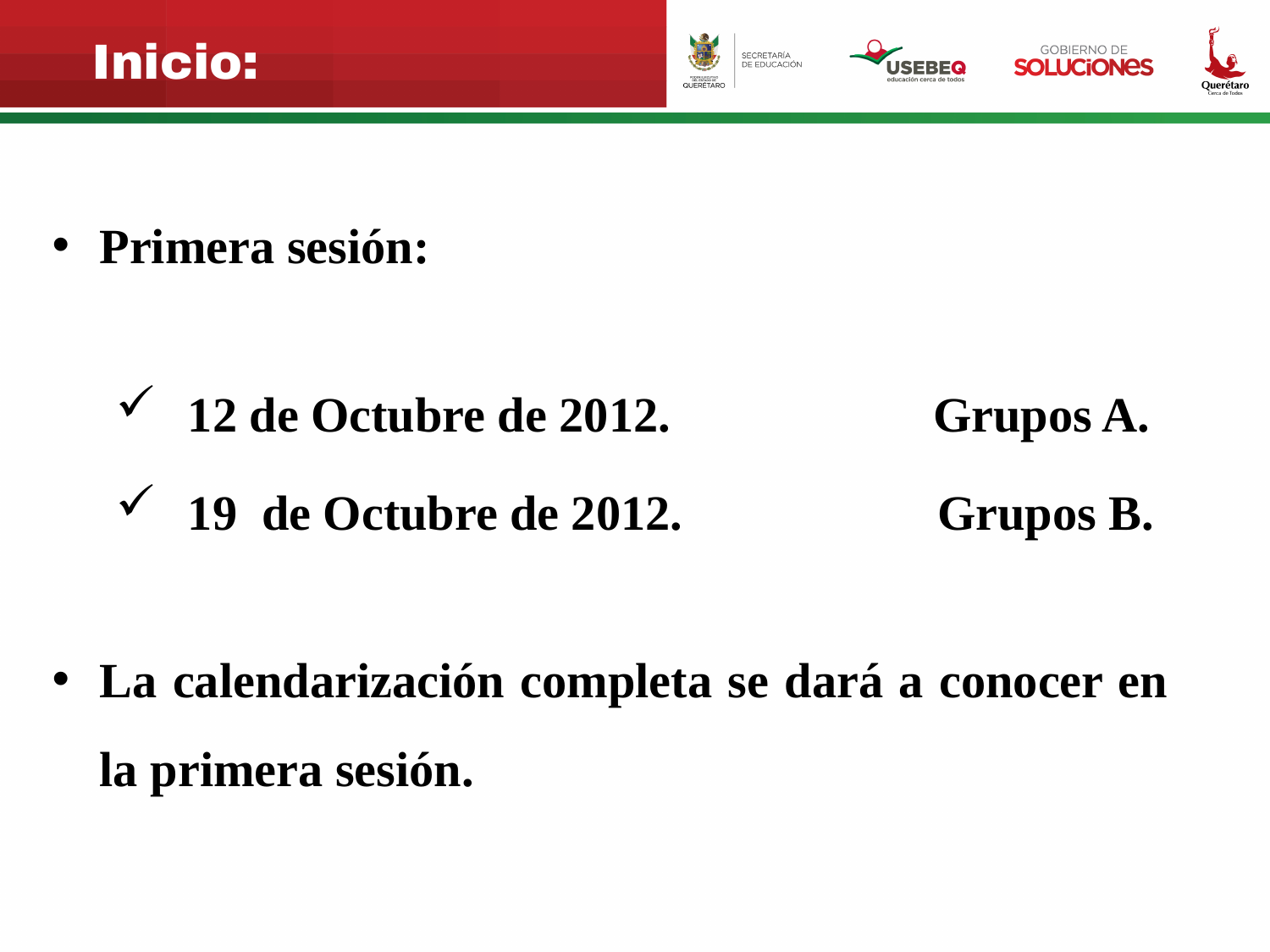

Inicio:
Primera sesión:

  12 de Octubre de 2012. 	           Grupos A.
  19  de Octubre de 2012. 		 Grupos B.

La calendarización completa se dará a conocer en la primera sesión.